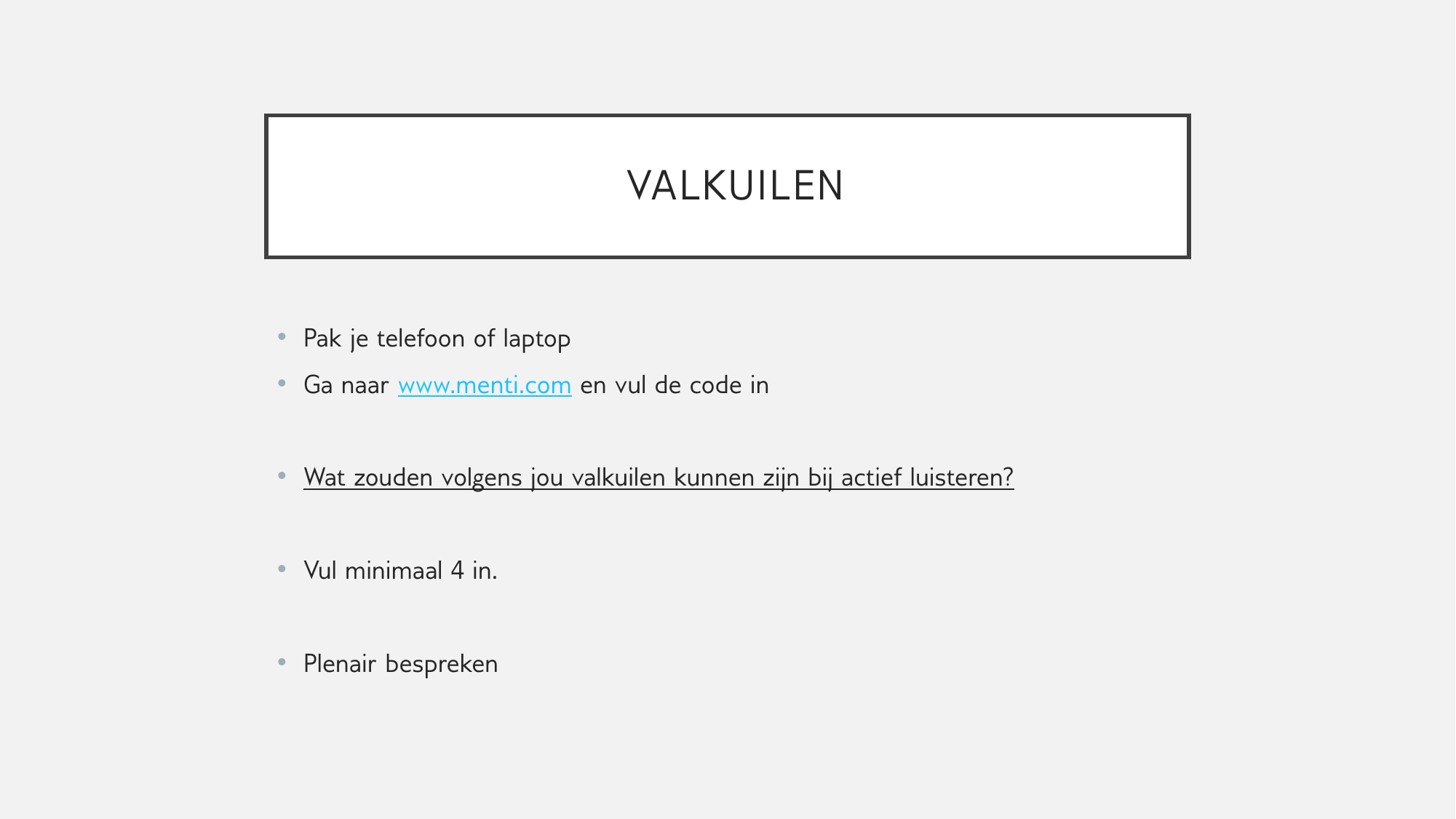

# Valkuilen
Pak je telefoon of laptop
Ga naar www.menti.com en vul de code in

Wat zouden volgens jou valkuilen kunnen zijn bij actief luisteren?

Vul minimaal 4 in.

Plenair bespreken